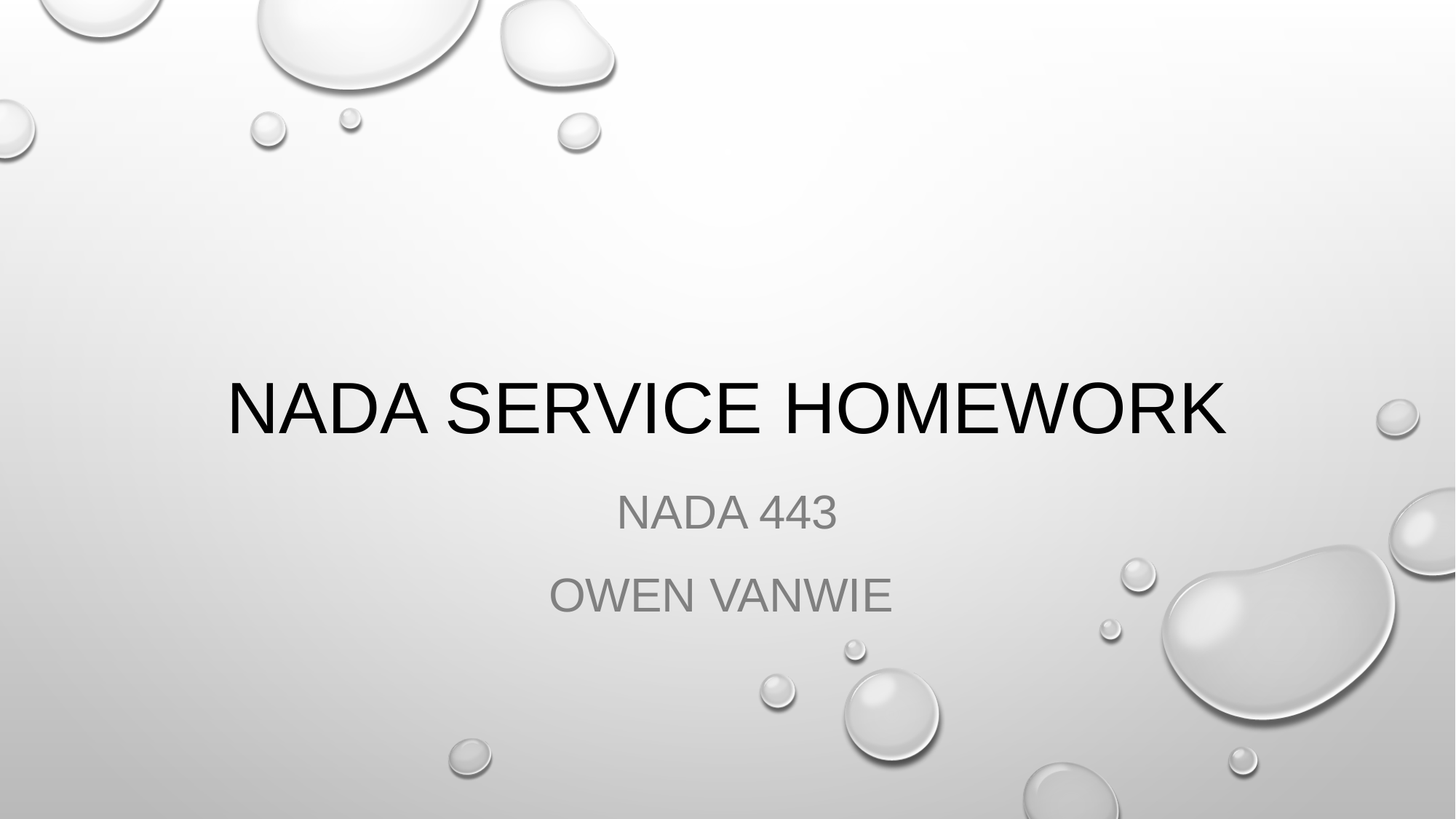

# NADA Service Homework
NADA 443
OWEN VANWIE